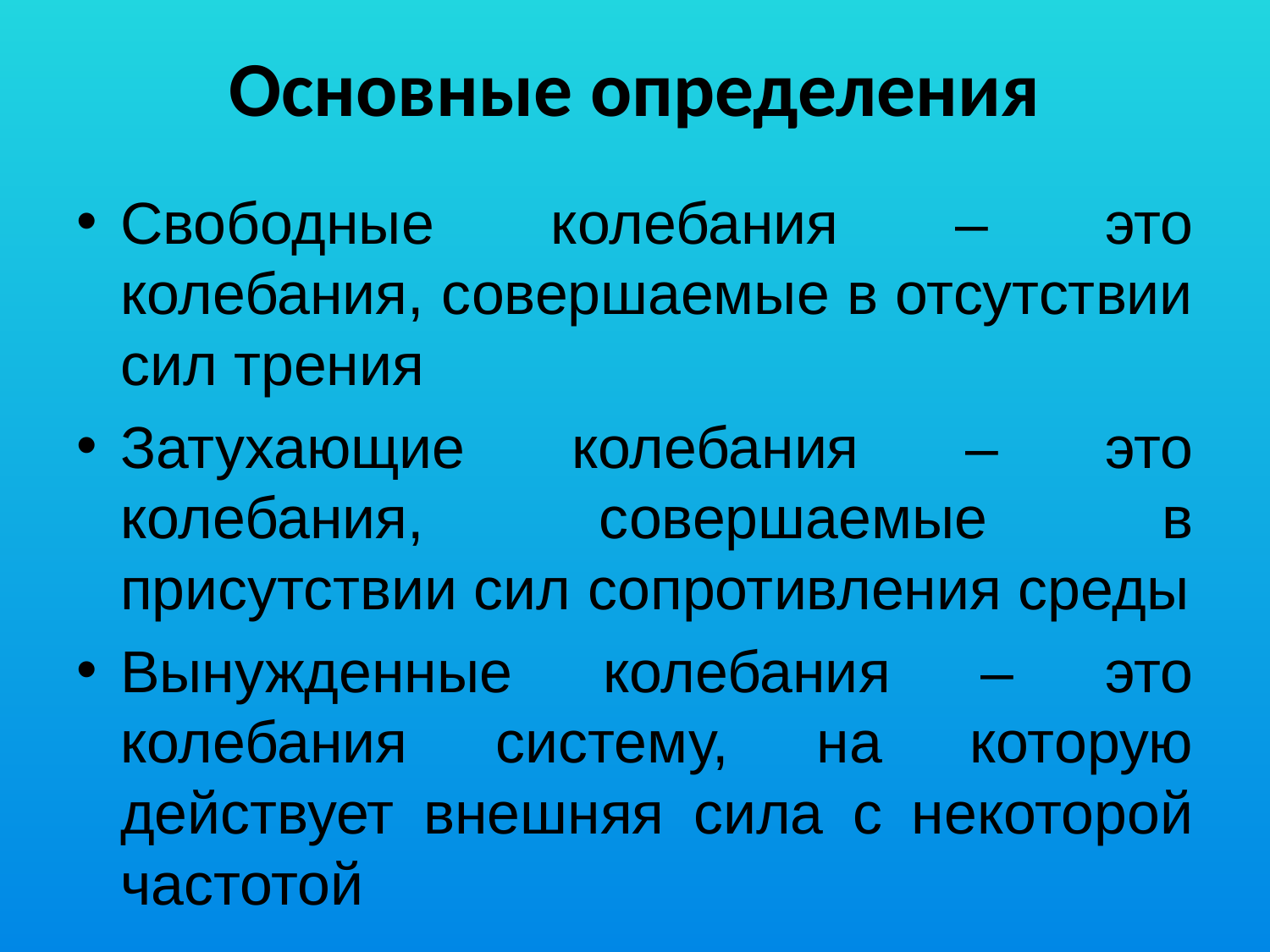

# Основные определения
Свободные колебания – это колебания, совершаемые в отсутствии сил трения
Затухающие колебания – это колебания, совершаемые в присутствии сил сопротивления среды
Вынужденные колебания – это колебания систему, на которую действует внешняя сила с некоторой частотой